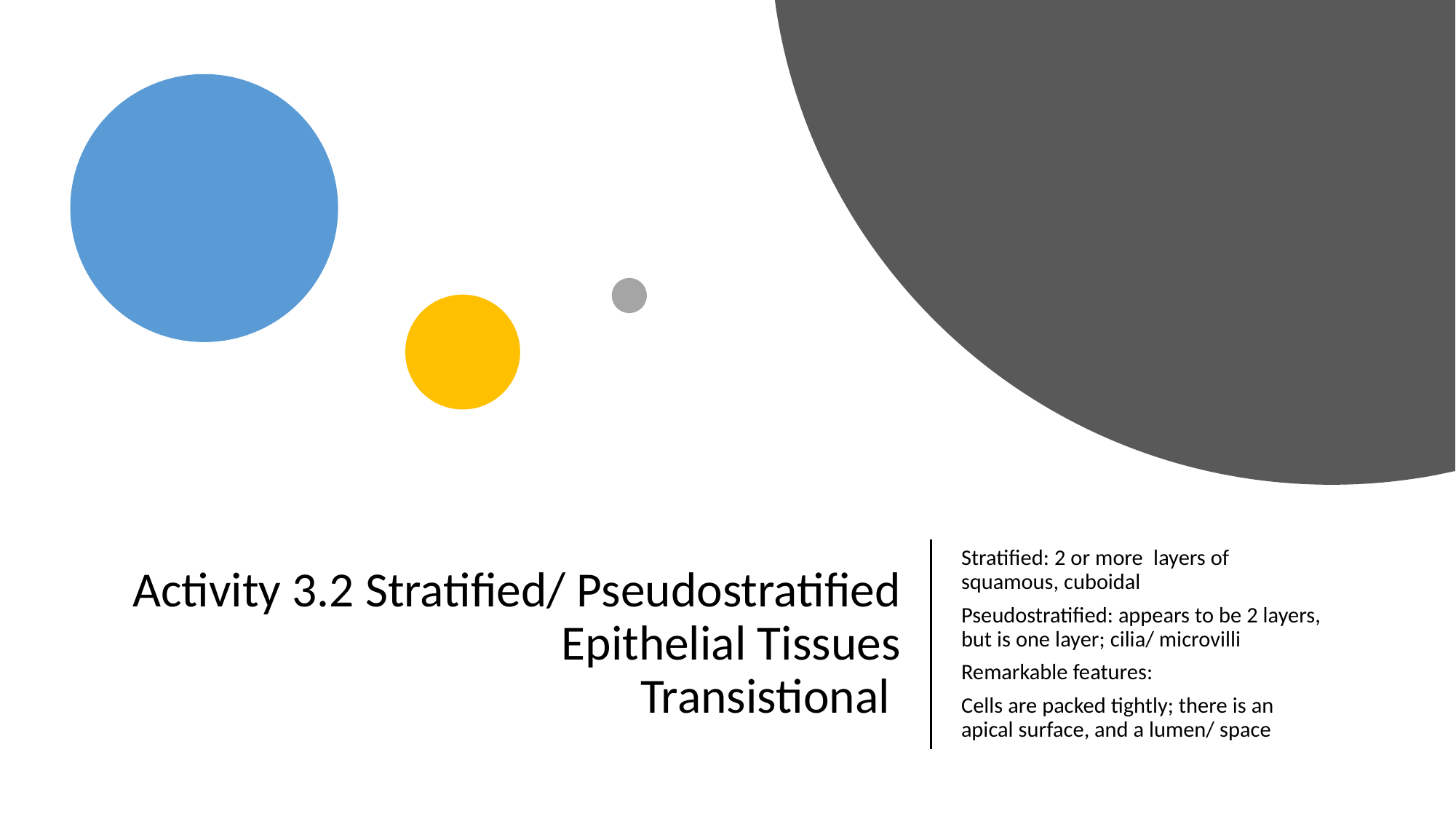

# Activity 3.2 Stratified/ Pseudostratified  Epithelial Tissues Transistional
Stratified: 2 or more  layers of squamous, cuboidal
Pseudostratified: appears to be 2 layers, but is one layer; cilia/ microvilli
Remarkable features:
Cells are packed tightly; there is an apical surface, and a lumen/ space